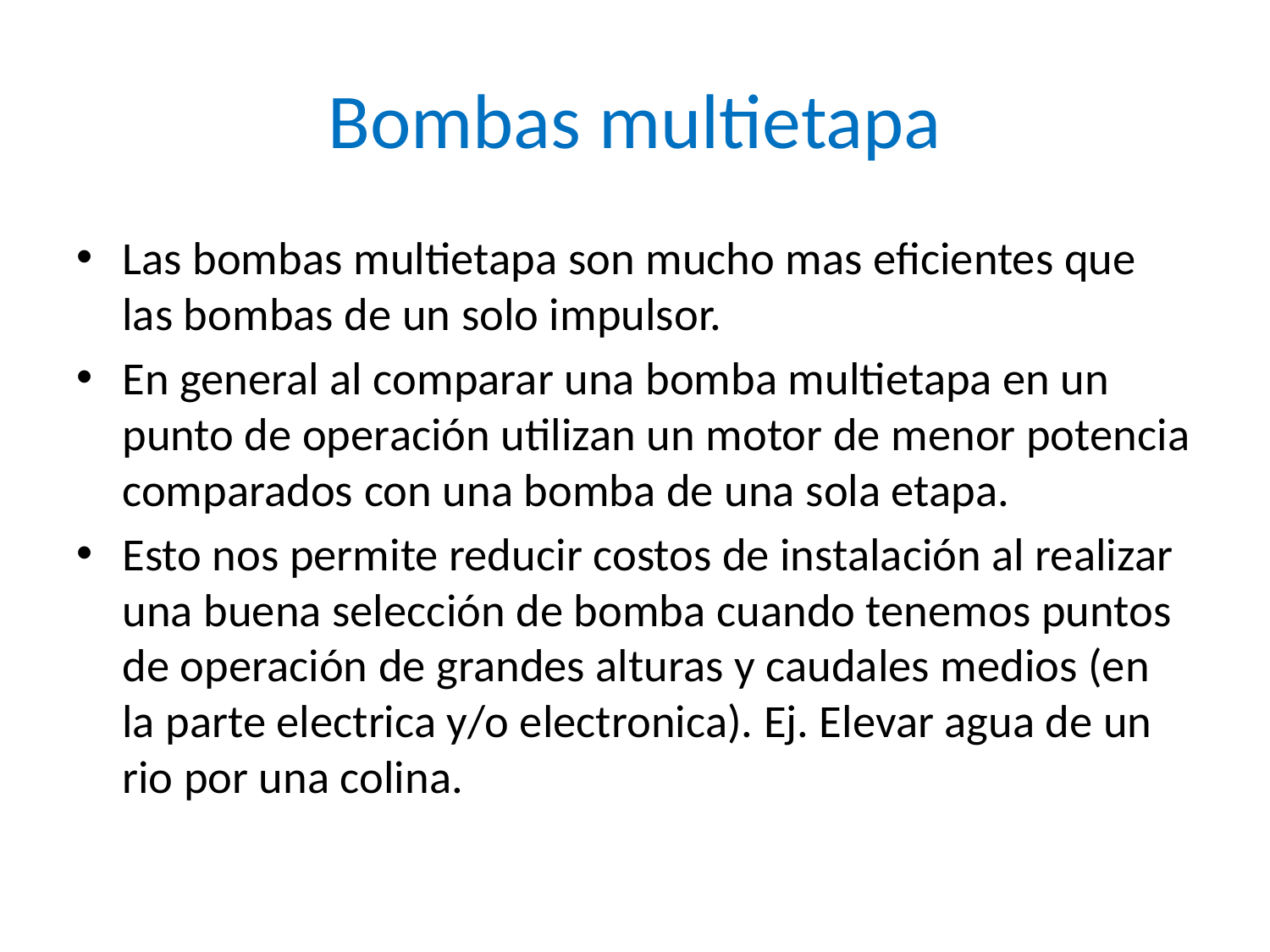

# Bombas multietapa
Las bombas multietapa son mucho mas eficientes que las bombas de un solo impulsor.
En general al comparar una bomba multietapa en un punto de operación utilizan un motor de menor potencia comparados con una bomba de una sola etapa.
Esto nos permite reducir costos de instalación al realizar una buena selección de bomba cuando tenemos puntos de operación de grandes alturas y caudales medios (en la parte electrica y/o electronica). Ej. Elevar agua de un rio por una colina.